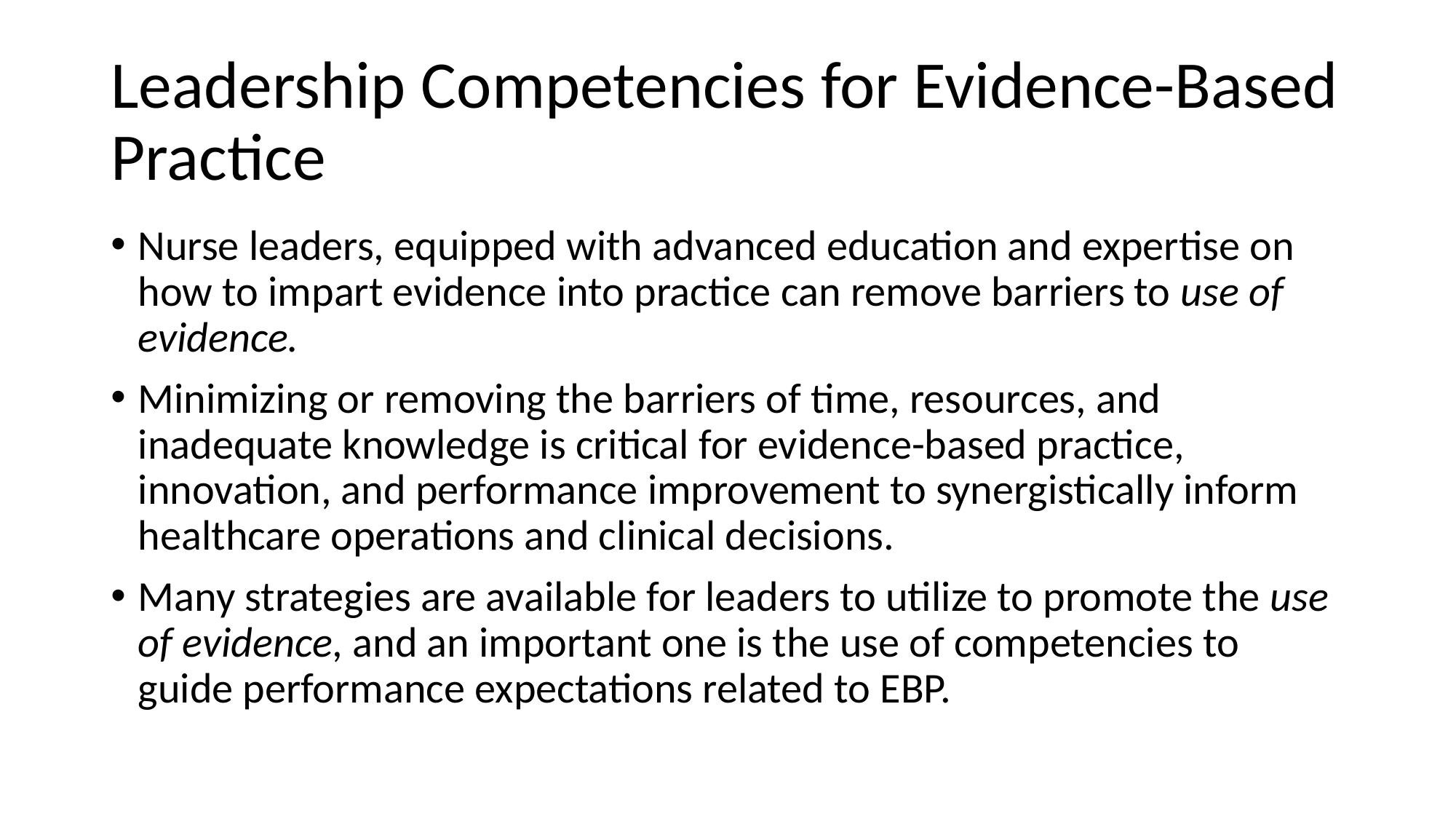

# Leadership Competencies for Evidence-Based Practice
Nurse leaders, equipped with advanced education and expertise on how to impart evidence into practice can remove barriers to use of evidence.
Minimizing or removing the barriers of time, resources, and inadequate knowledge is critical for evidence-based practice, innovation, and performance improvement to synergistically inform healthcare operations and clinical decisions.
Many strategies are available for leaders to utilize to promote the use of evidence, and an important one is the use of competencies to guide performance expectations related to EBP.